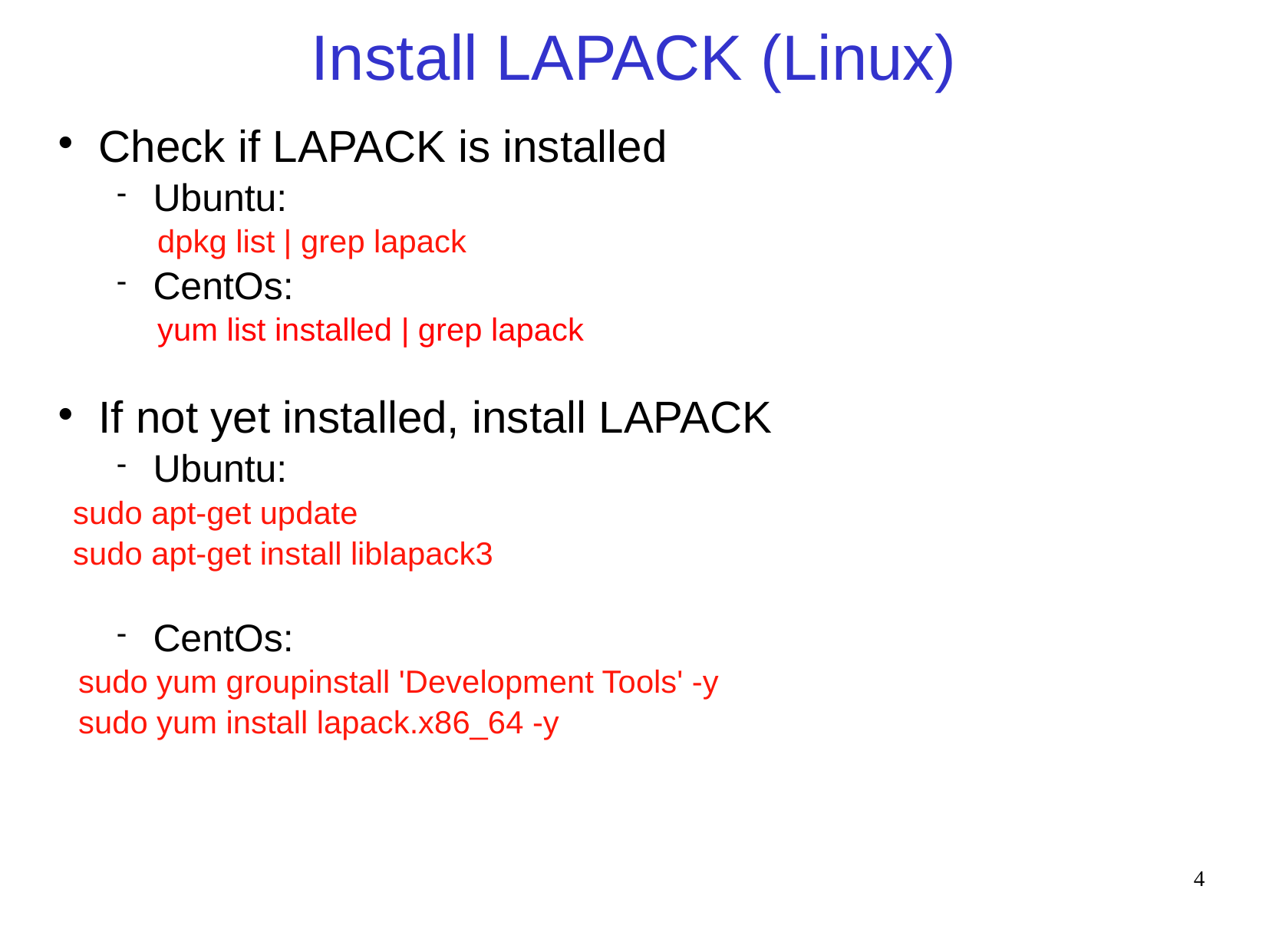

# Install LAPACK (Linux)
Check if LAPACK is installed
Ubuntu:
dpkg list | grep lapack
CentOs:
yum list installed | grep lapack

If not yet installed, install LAPACK
Ubuntu:
sudo apt-get update
sudo apt-get install liblapack3

CentOs:
sudo yum groupinstall 'Development Tools' -y
sudo yum install lapack.x86_64 -y

4